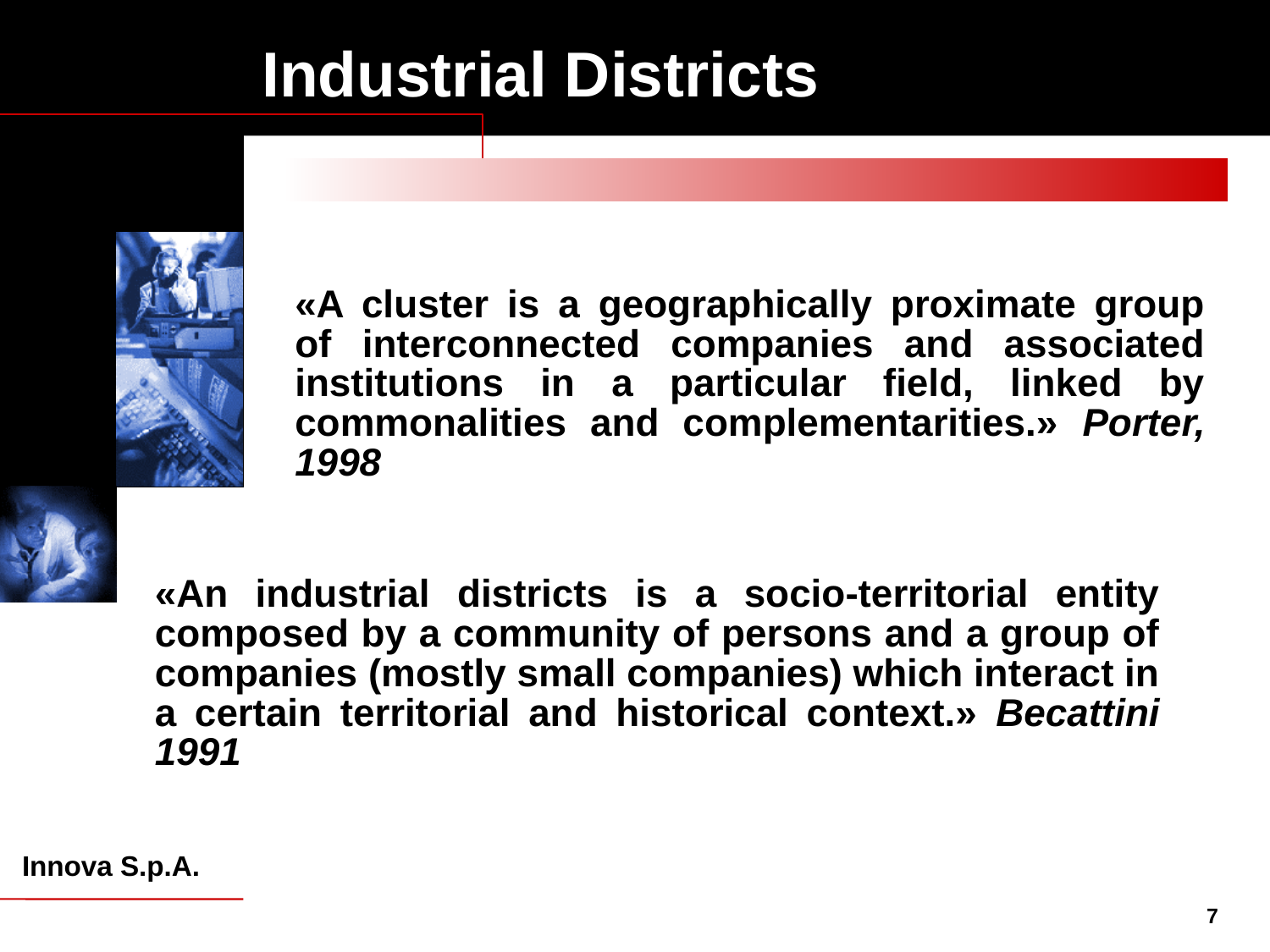

# Industrial Districts
«A cluster is a geographically proximate group of interconnected companies and associated institutions in a particular field, linked by commonalities and complementarities.» Porter, 1998
«An industrial districts is a socio-territorial entity composed by a community of persons and a group of companies (mostly small companies) which interact in a certain territorial and historical context.» Becattini 1991